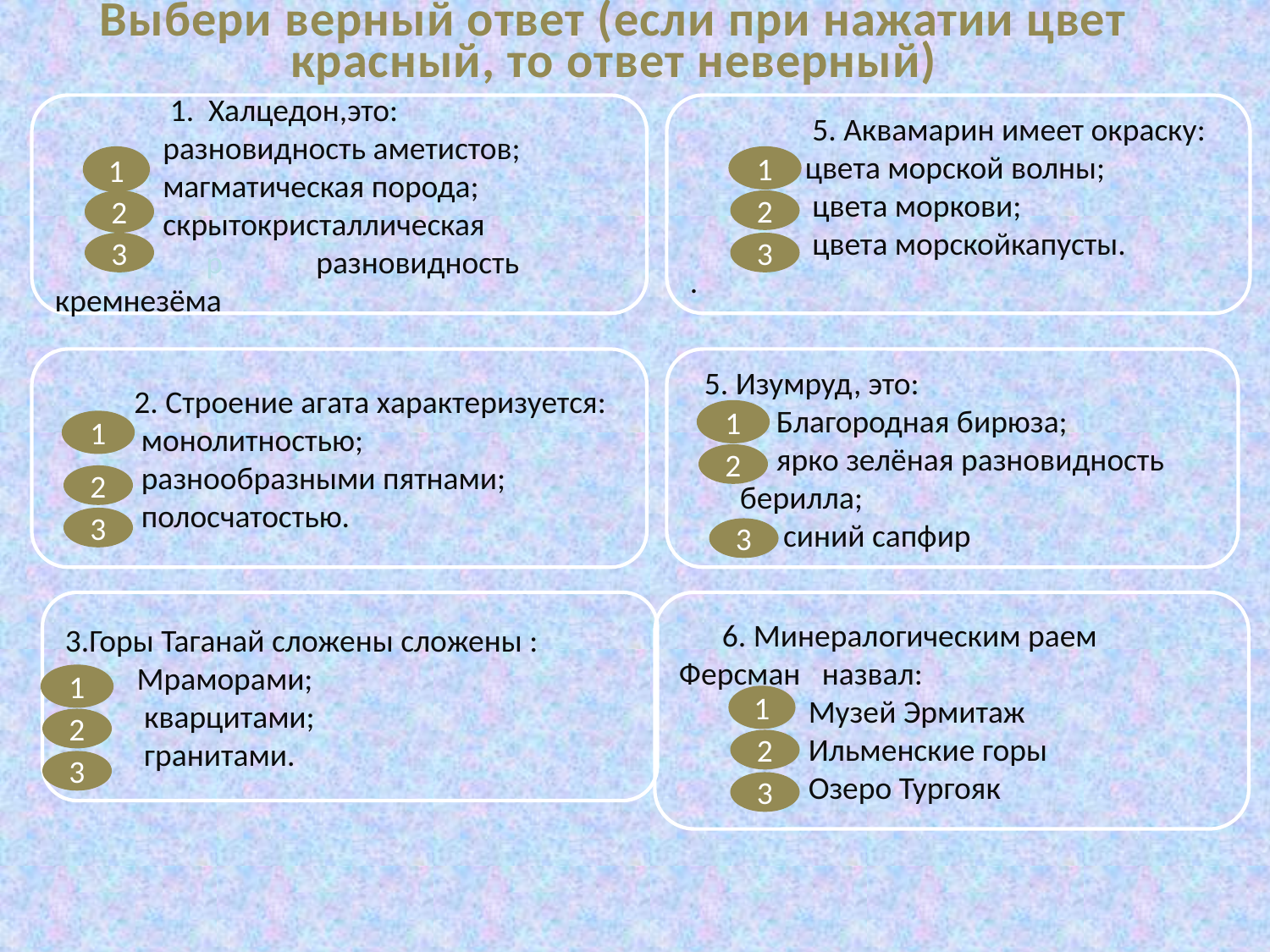

Выбери верный ответ (если при нажатии цвет красный, то ответ неверный)

                1.  Халцедон,это:
               разновидность аметистов;
               магматическая порода;
               скрытокристаллическая                                         р             разновидность кремнезёма

                 5. Аквамарин имеет окраску:
                цвета морской волны;
                 цвета моркови;
                 цвета морскойкапусты.
.
1
1
2
2
3
3

           2. Строение агата характеризуется:
            монолитностью;
            разнообразными пятнами;
            полосчатостью.

  5. Изумруд, это:
            Благородная бирюза;
            ярко зелёная разновидность               берилла;
             синий сапфир

1
1
2
2
3
3

3.Горы Таганай сложены сложены :
          Мраморами;
           кварцитами;
           гранитами.

      6. Минералогическим раем    Ферсман   назвал:
                  Музей Эрмитаж
                  Ильменские горы
                  Озеро Тургояк

1
1
2
2
3
3